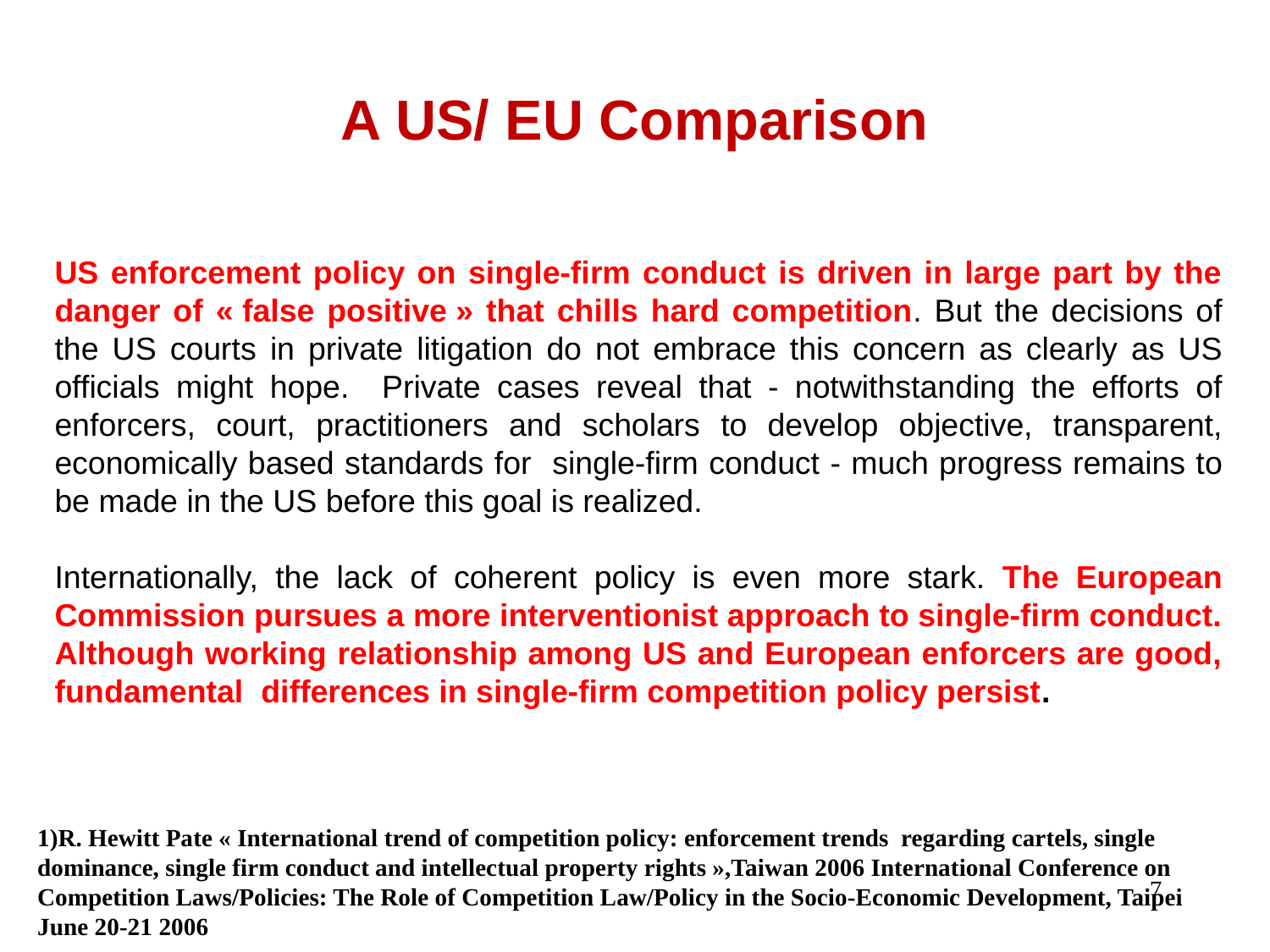

A US/ EU Comparison
US enforcement policy on single-firm conduct is driven in large part by the danger of « false positive » that chills hard competition. But the decisions of the US courts in private litigation do not embrace this concern as clearly as US officials might hope.  Private cases reveal that - notwithstanding the efforts of enforcers, court, practitioners and scholars to develop objective, transparent, economically based standards for  single-firm conduct - much progress remains to be made in the US before this goal is realized.

Internationally, the lack of coherent policy is even more stark. The European Commission pursues a more interventionist approach to single-firm conduct. Although working relationship among US and European enforcers are good, fundamental  differences in single-firm competition policy persist.
1)R. Hewitt Pate « International trend of competition policy: enforcement trends  regarding cartels, single dominance, single firm conduct and intellectual property rights »,Taiwan 2006 International Conference on
Competition Laws/Policies: The Role of Competition Law/Policy in the Socio-Economic Development, Taipei June 20-21 2006

7